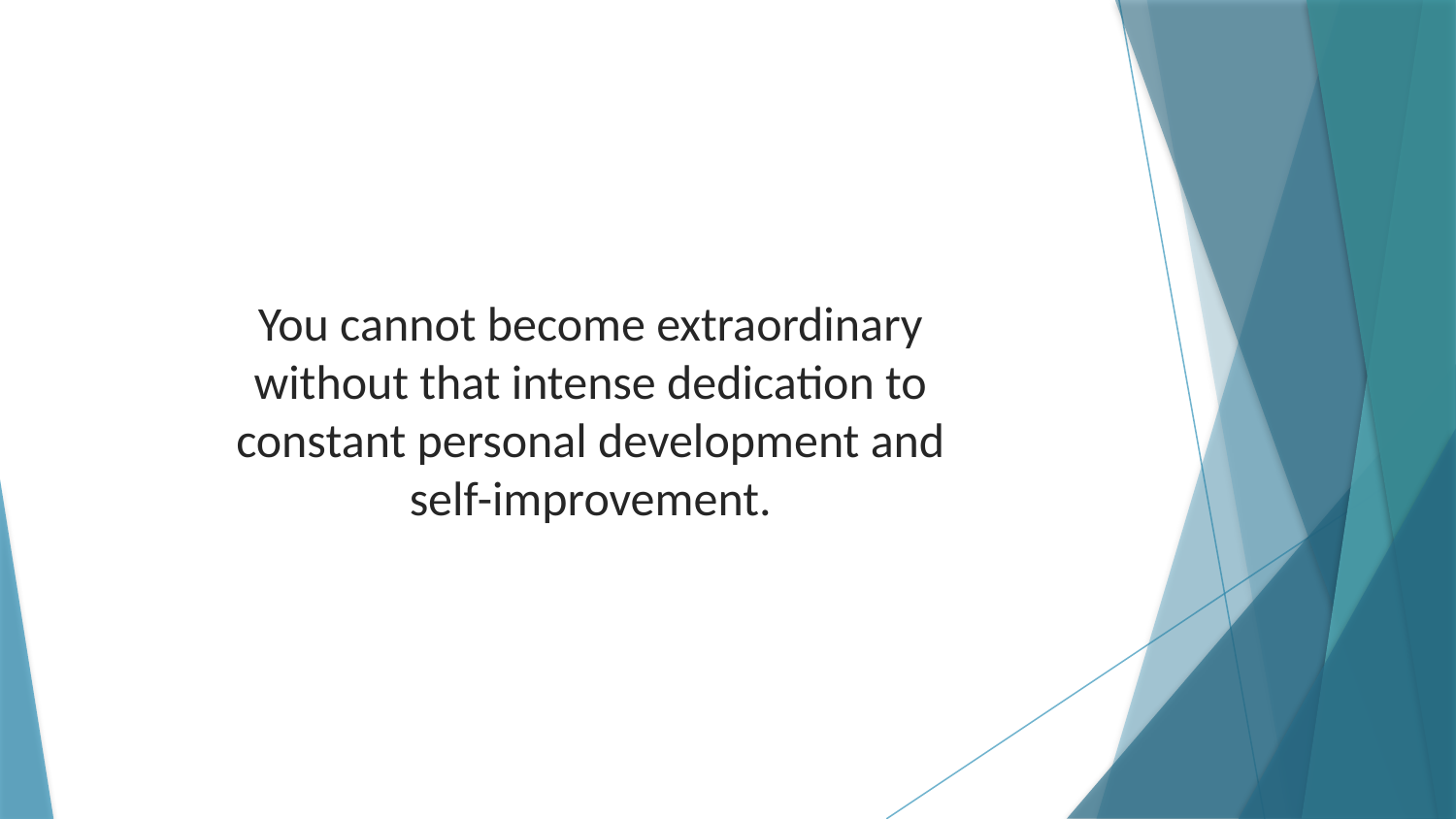

You cannot become extraordinary without that intense dedication to constant personal development and self-improvement.